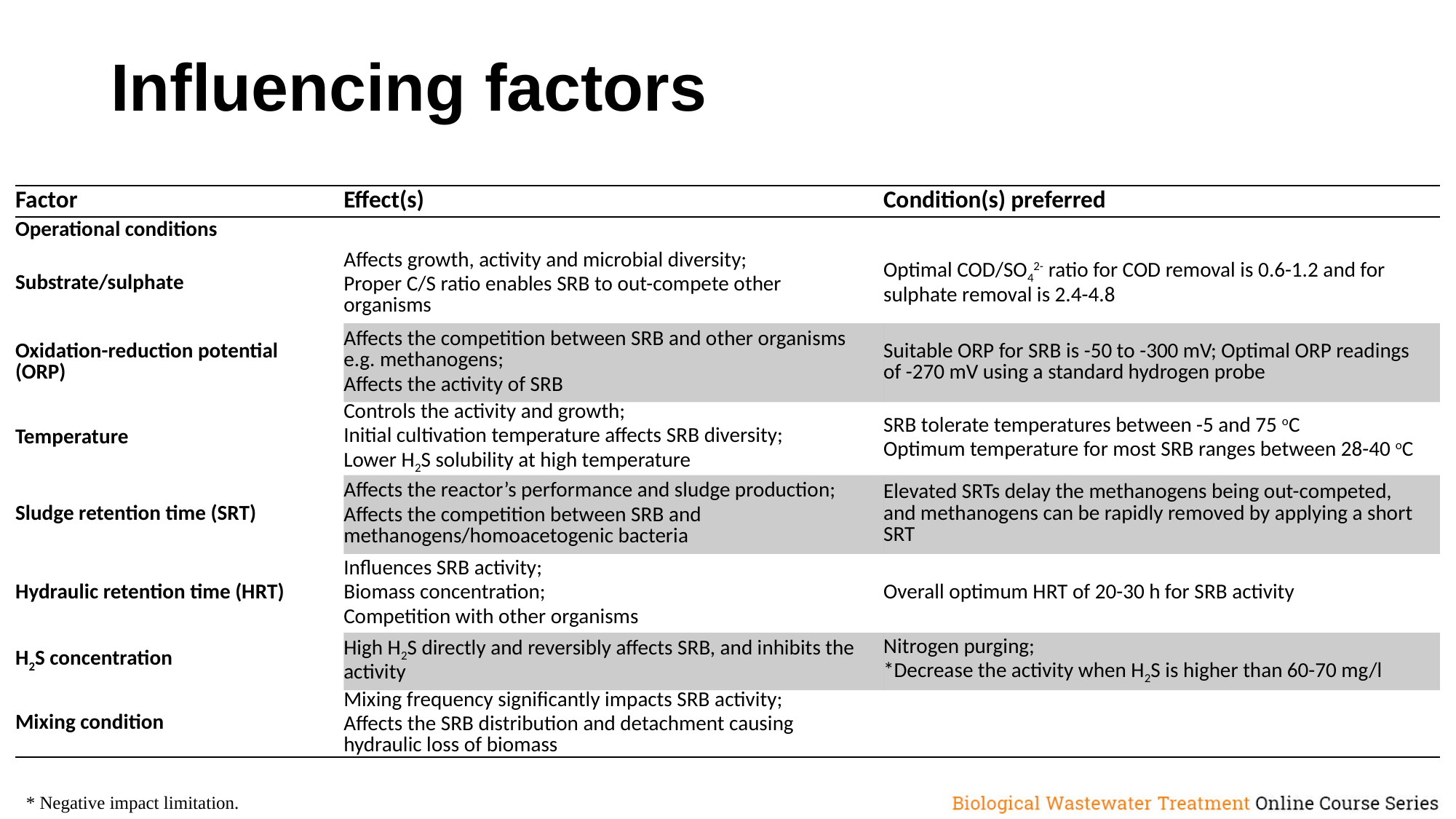

# Influencing factors
| Factor | Effect(s) | Condition(s) preferred |
| --- | --- | --- |
| Operational conditions |  |  |
| Substrate/sulphate | Affects growth, activity and microbial diversity; Proper C/S ratio enables SRB to out-compete other organisms | Optimal COD/SO42- ratio for COD removal is 0.6-1.2 and for sulphate removal is 2.4-4.8 |
| Oxidation-reduction potential (ORP) | Affects the competition between SRB and other organisms e.g. methanogens; Affects the activity of SRB | Suitable ORP for SRB is -50 to -300 mV; Optimal ORP readings of -270 mV using a standard hydrogen probe |
| Temperature | Controls the activity and growth; Initial cultivation temperature affects SRB diversity; Lower H2S solubility at high temperature | SRB tolerate temperatures between -5 and 75 oC Optimum temperature for most SRB ranges between 28-40 oC |
| Sludge retention time (SRT) | Affects the reactor’s performance and sludge production; Affects the competition between SRB and methanogens/homoacetogenic bacteria | Elevated SRTs delay the methanogens being out-competed, and methanogens can be rapidly removed by applying a short SRT |
| Hydraulic retention time (HRT) | Influences SRB activity; Biomass concentration; Competition with other organisms | Overall optimum HRT of 20-30 h for SRB activity |
| H2S concentration | High H2S directly and reversibly affects SRB, and inhibits the activity | Nitrogen purging; \*Decrease the activity when H2S is higher than 60-70 mg/l |
| Mixing condition | Mixing frequency significantly impacts SRB activity; Affects the SRB distribution and detachment causing hydraulic loss of biomass |  |
* Negative impact limitation.